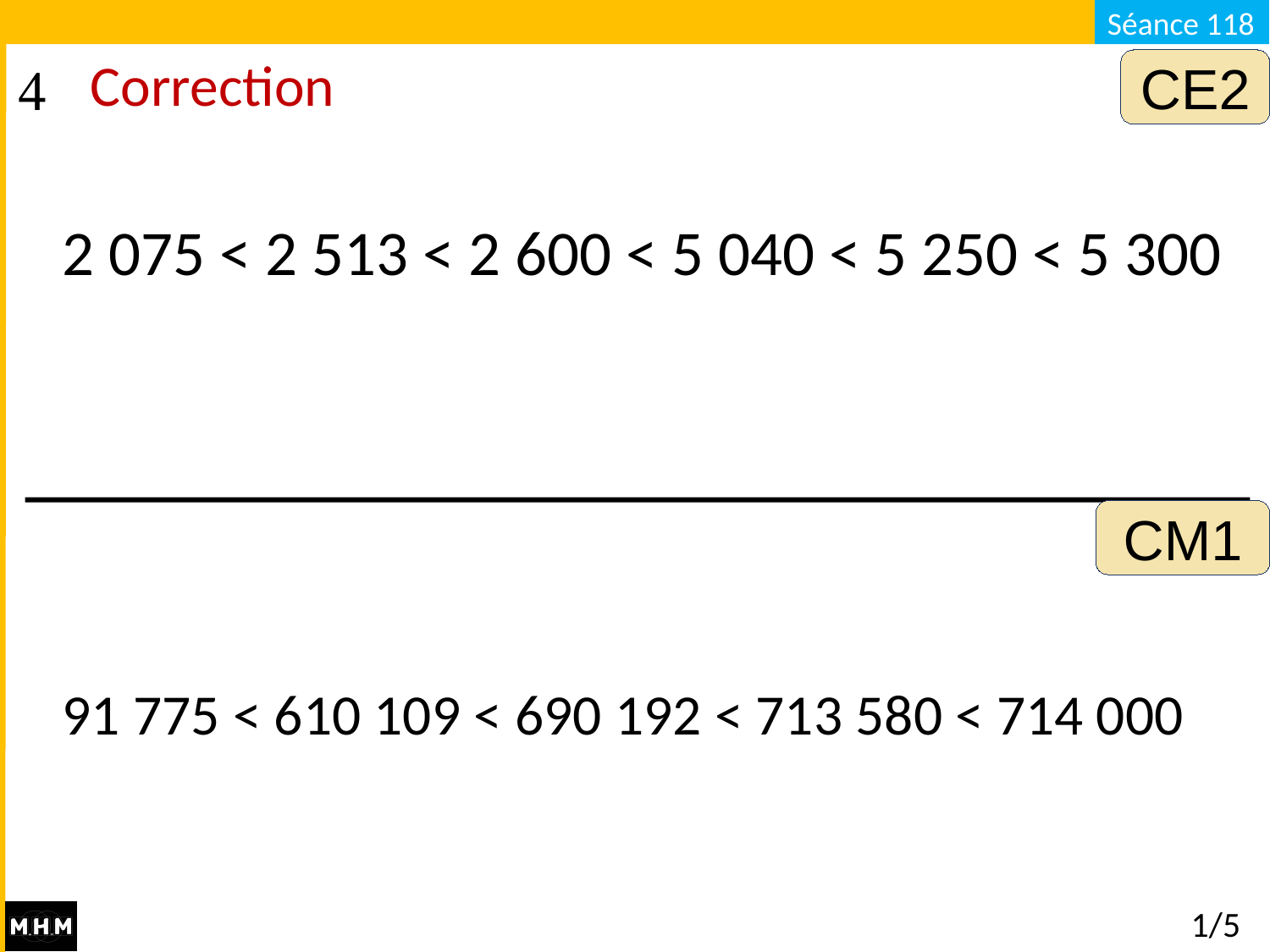

CE2
Correction
2 075 < 2 513 < 2 600 < 5 040 < 5 250 < 5 300

CM1
91 775 < 610 109 < 690 192 < 713 580 < 714 000
# 1/5